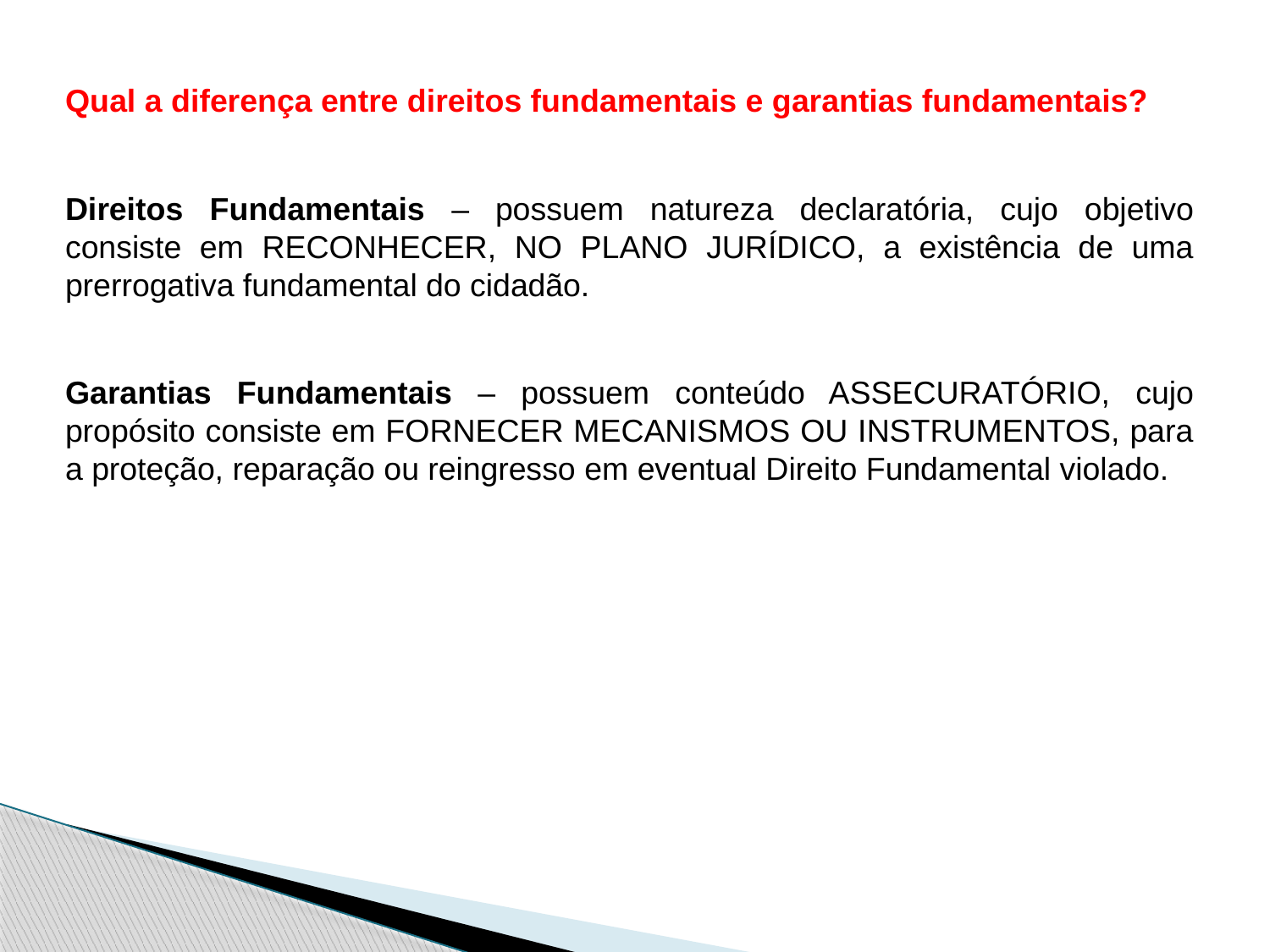

Qual a diferença entre direitos fundamentais e garantias fundamentais?

Direitos Fundamentais – possuem natureza declaratória, cujo objetivo consiste em RECONHECER, NO PLANO JURÍDICO, a existência de uma prerrogativa fundamental do cidadão.

Garantias Fundamentais – possuem conteúdo ASSECURATÓRIO, cujo propósito consiste em FORNECER MECANISMOS OU INSTRUMENTOS, para a proteção, reparação ou reingresso em eventual Direito Fundamental violado.